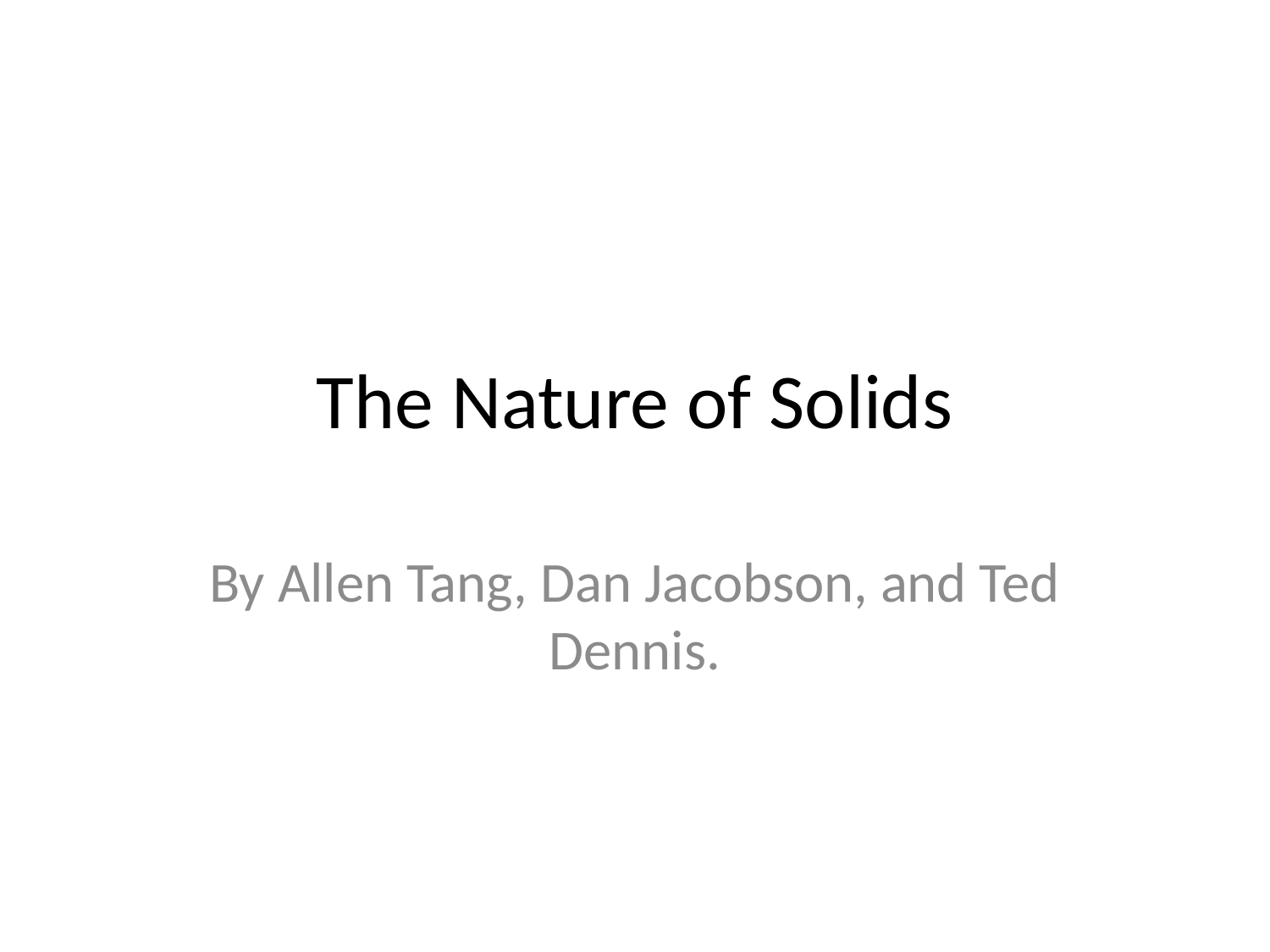

# The Nature of Solids
By Allen Tang, Dan Jacobson, and Ted Dennis.